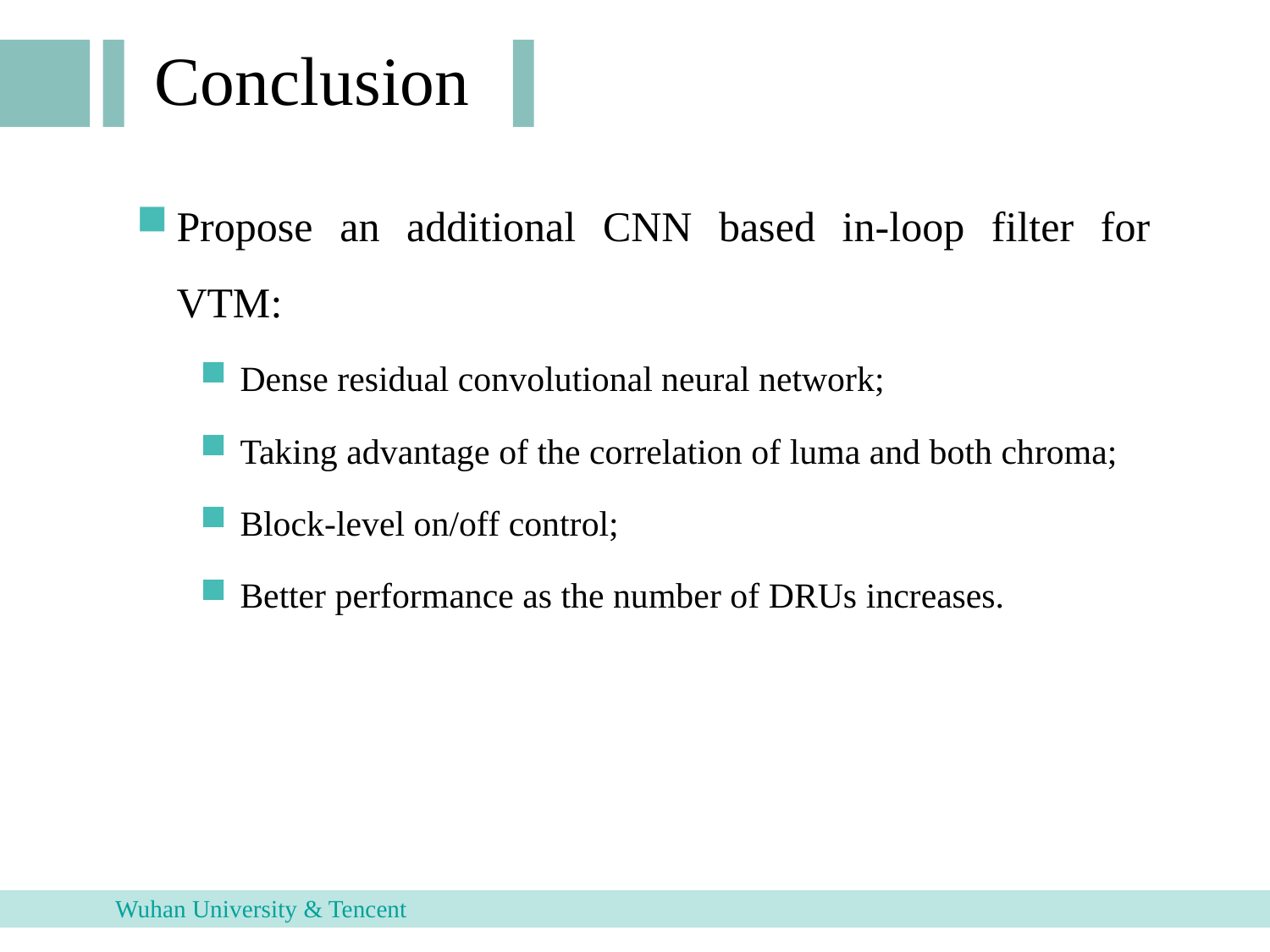

Conclusion
Propose an additional CNN based in-loop filter for VTM:
Dense residual convolutional neural network;
Taking advantage of the correlation of luma and both chroma;
Block-level on/off control;
Better performance as the number of DRUs increases.